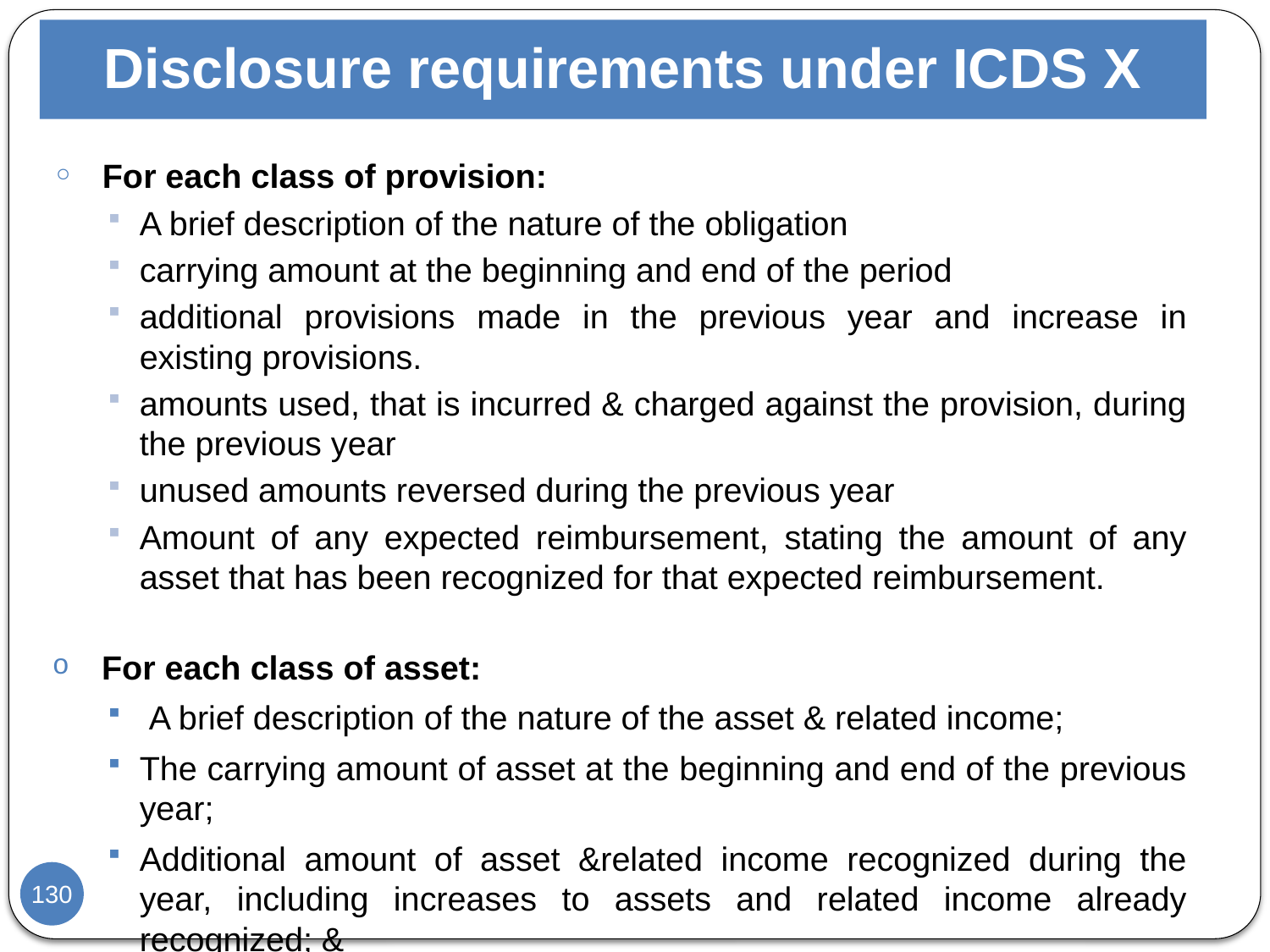

# Disclosure requirements under ICDS X
For each class of provision:
A brief description of the nature of the obligation
carrying amount at the beginning and end of the period
additional provisions made in the previous year and increase in existing provisions.
amounts used, that is incurred & charged against the provision, during the previous year
unused amounts reversed during the previous year
Amount of any expected reimbursement, stating the amount of any asset that has been recognized for that expected reimbursement.

For each class of asset:
 A brief description of the nature of the asset & related income;
The carrying amount of asset at the beginning and end of the previous year;
Additional amount of asset &related income recognized during the year, including increases to assets and related income already recognized; &
Amount of asset and related income reversed during the previous year.
130